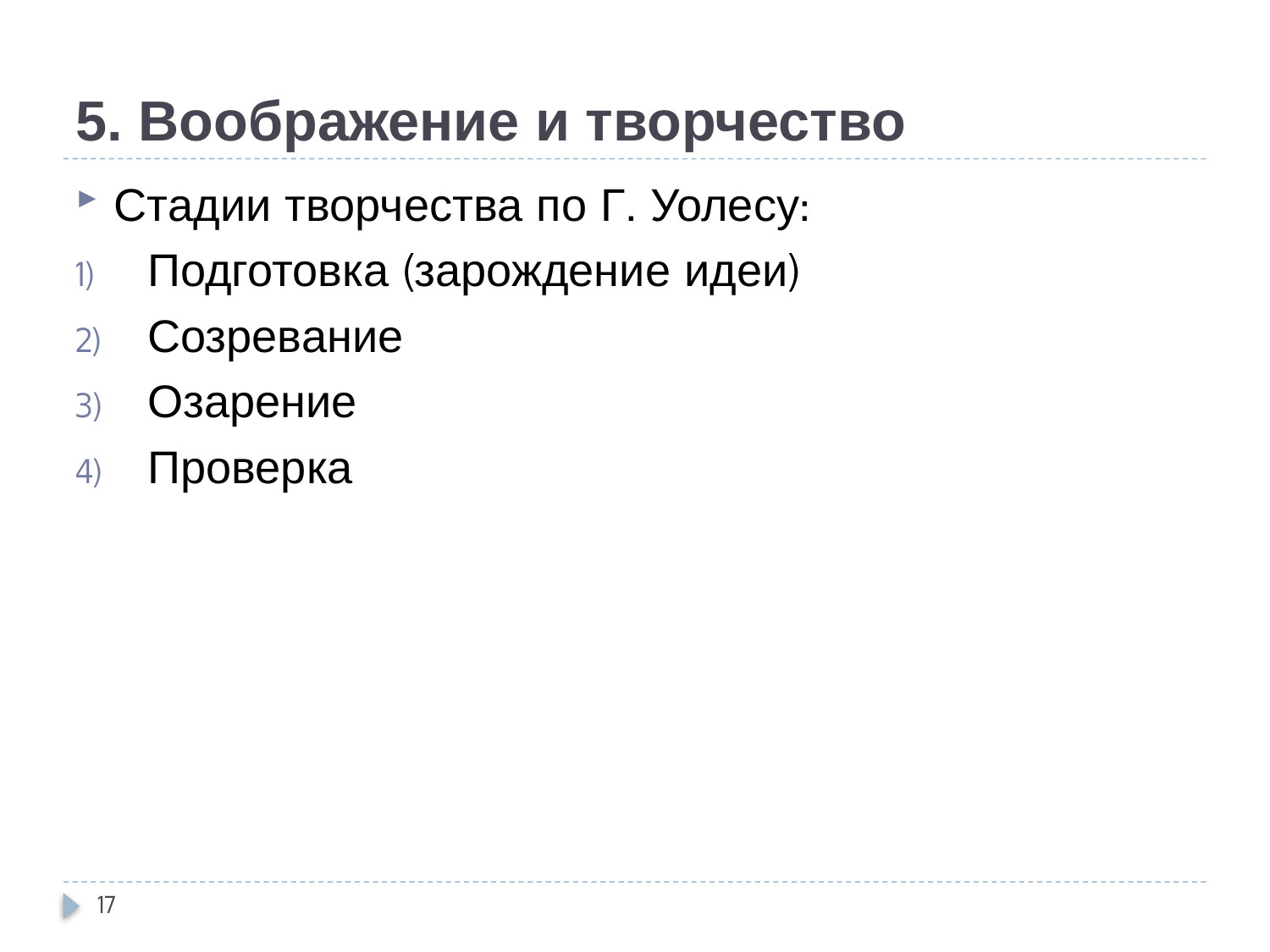

# 5. Воображение и творчество
Стадии творчества по Г. Уолесу:
Подготовка (зарождение идеи)
Созревание
Озарение
Проверка
17